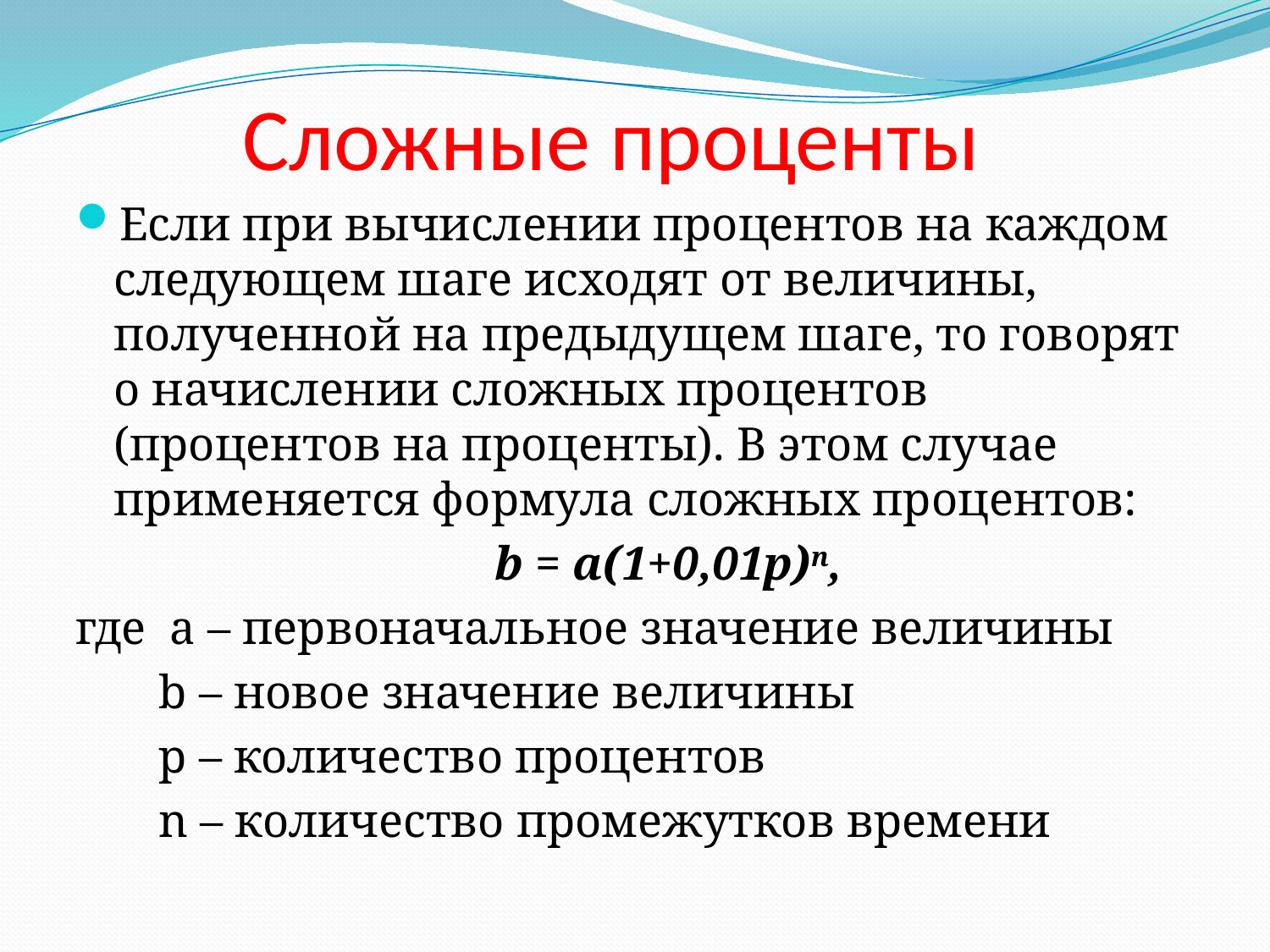

# Сложные проценты
Если при вычислении процентов на каждом следующем шаге исходят от величины, полученной на предыдущем шаге, то говорят о начислении сложных процентов (процентов на проценты). В этом случае применяется формула сложных процентов:
				b = а(1+0,01р)n,
где  а – первоначальное значение величины
       b – новое значение величины
       р – количество процентов
       n – количество промежутков времени